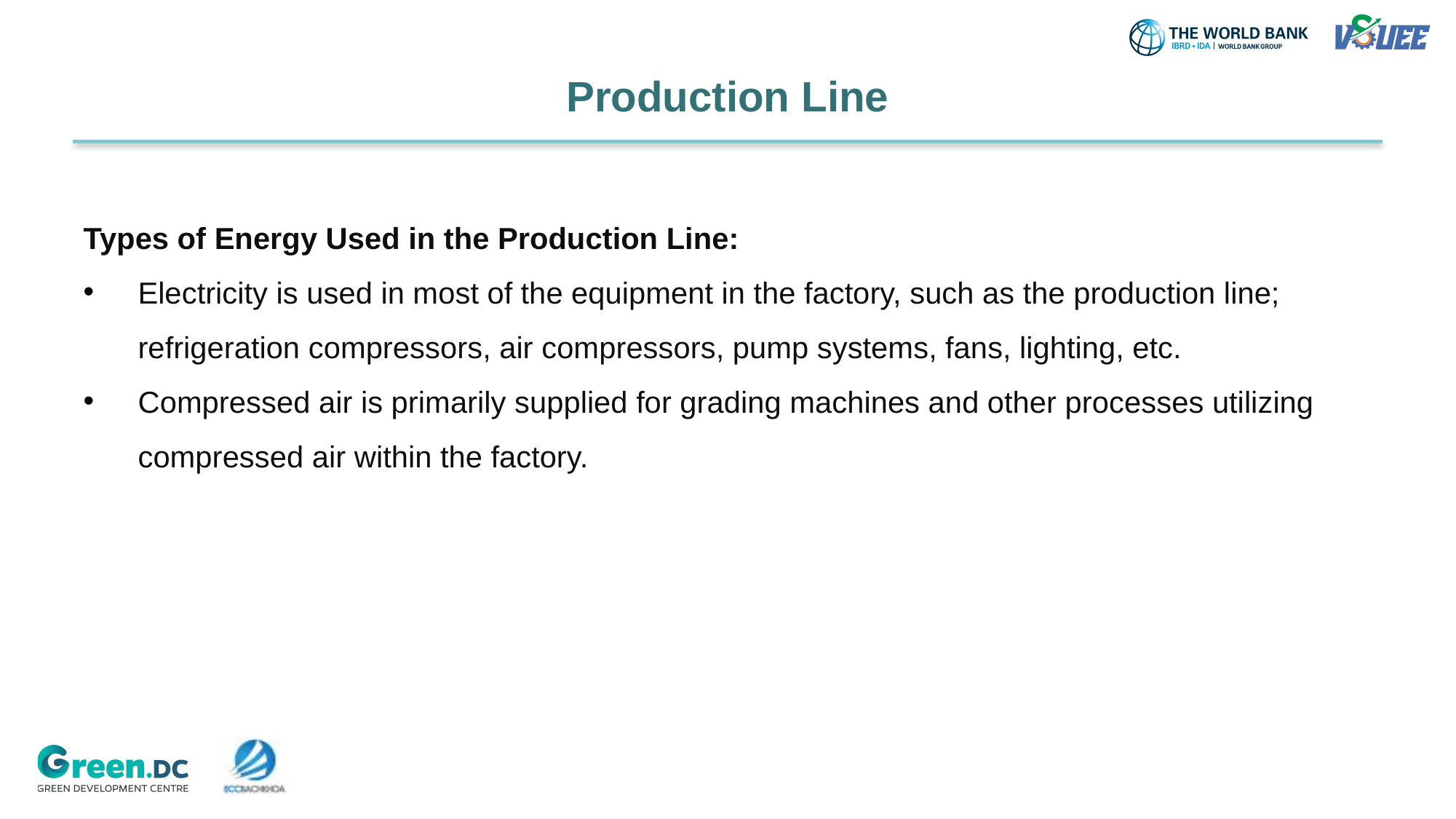

# Production Line
Types of Energy Used in the Production Line:
Electricity is used in most of the equipment in the factory, such as the production line; refrigeration compressors, air compressors, pump systems, fans, lighting, etc.
Compressed air is primarily supplied for grading machines and other processes utilizing compressed air within the factory.